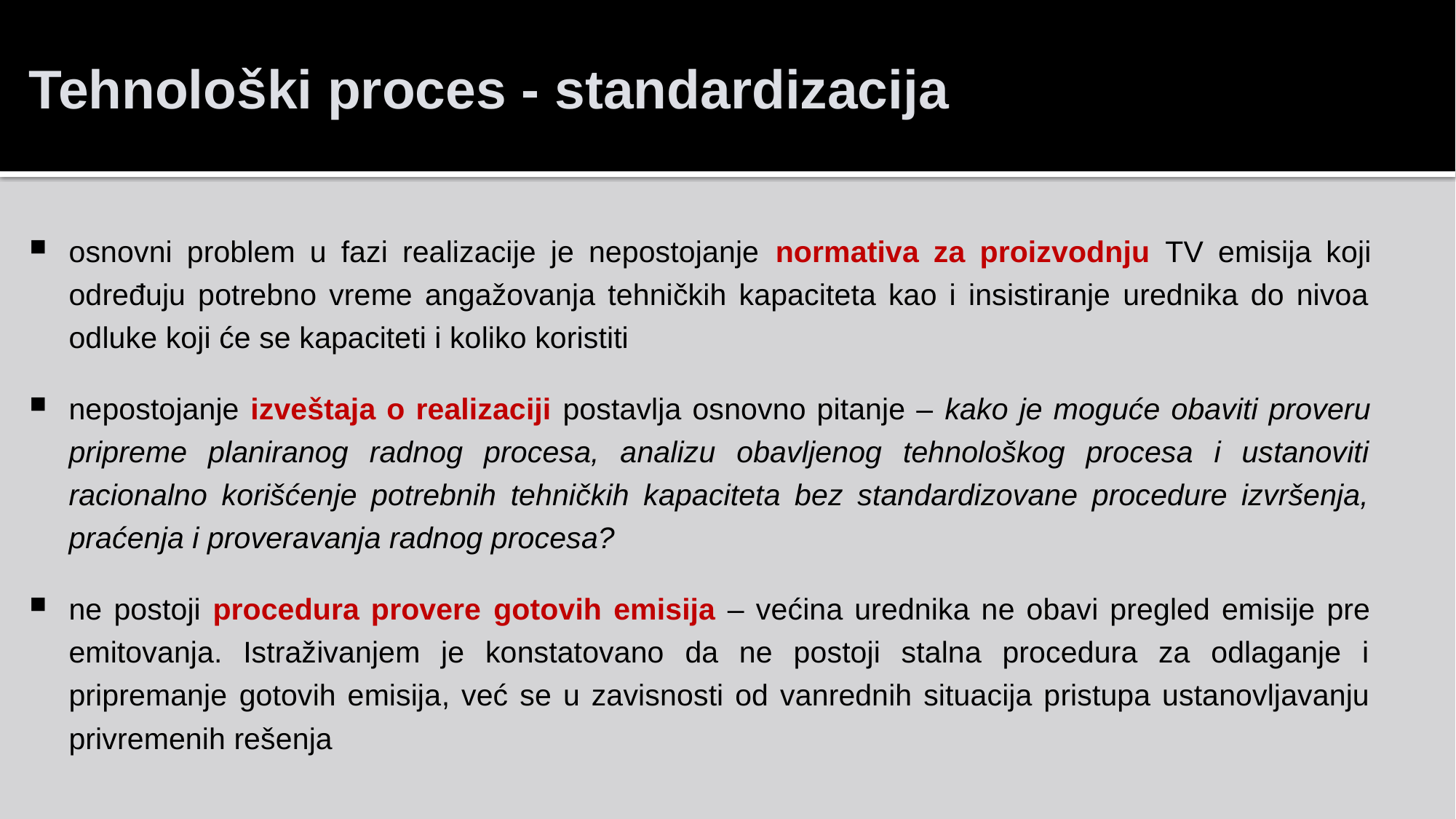

Tehnološki proces - standardizacija

osnovni problem u fazi realizacije je nepostojanje normativa za proizvodnju TV emisija koji određuju potrebno vreme angažovanja tehničkih kapaciteta kao i insistiranje urednika do nivoa odluke koji će se kapaciteti i koliko koristiti

nepostojanje izveštaja o realizaciji postavlja osnovno pitanje – kako je moguće obaviti proveru pripreme planiranog radnog procesa, analizu obavljenog tehnološkog procesa i ustanoviti racionalno korišćenje potrebnih tehničkih kapaciteta bez standardizovane procedure izvršenja, praćenja i proveravanja radnog procesa?

ne postoji procedura provere gotovih emisija – većina urednika ne obavi pregled emisije pre emitovanja. Istraživanjem je konstatovano da ne postoji stalna procedura za odlaganje i pripremanje gotovih emisija, već se u zavisnosti od vanrednih situacija pristupa ustanovljavanju privremenih rešenja